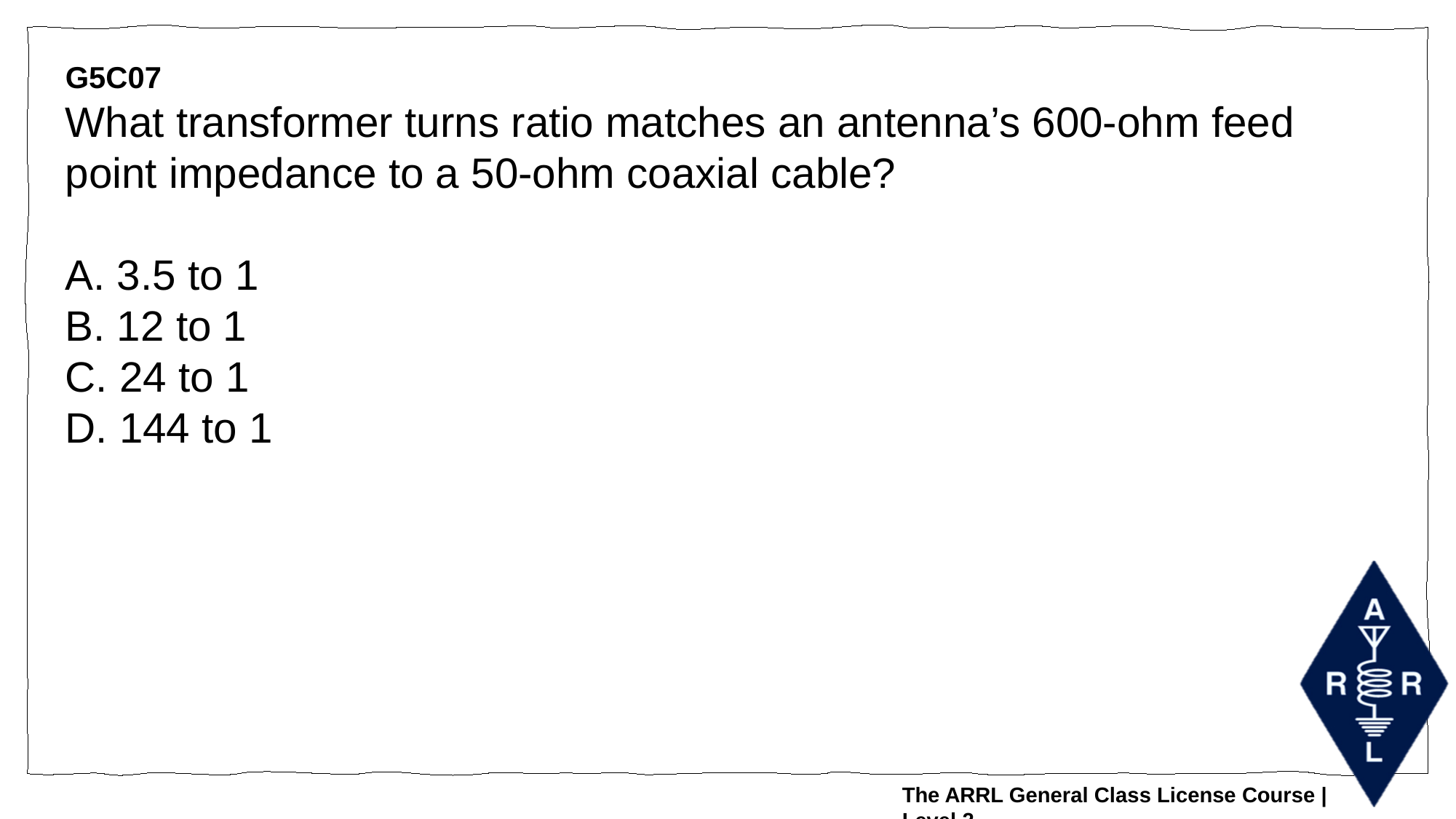

G5C07
What transformer turns ratio matches an antenna’s 600-ohm feed point impedance to a 50-ohm coaxial cable?

A. 3.5 to 1
B. 12 to 1
C. 24 to 1
D. 144 to 1